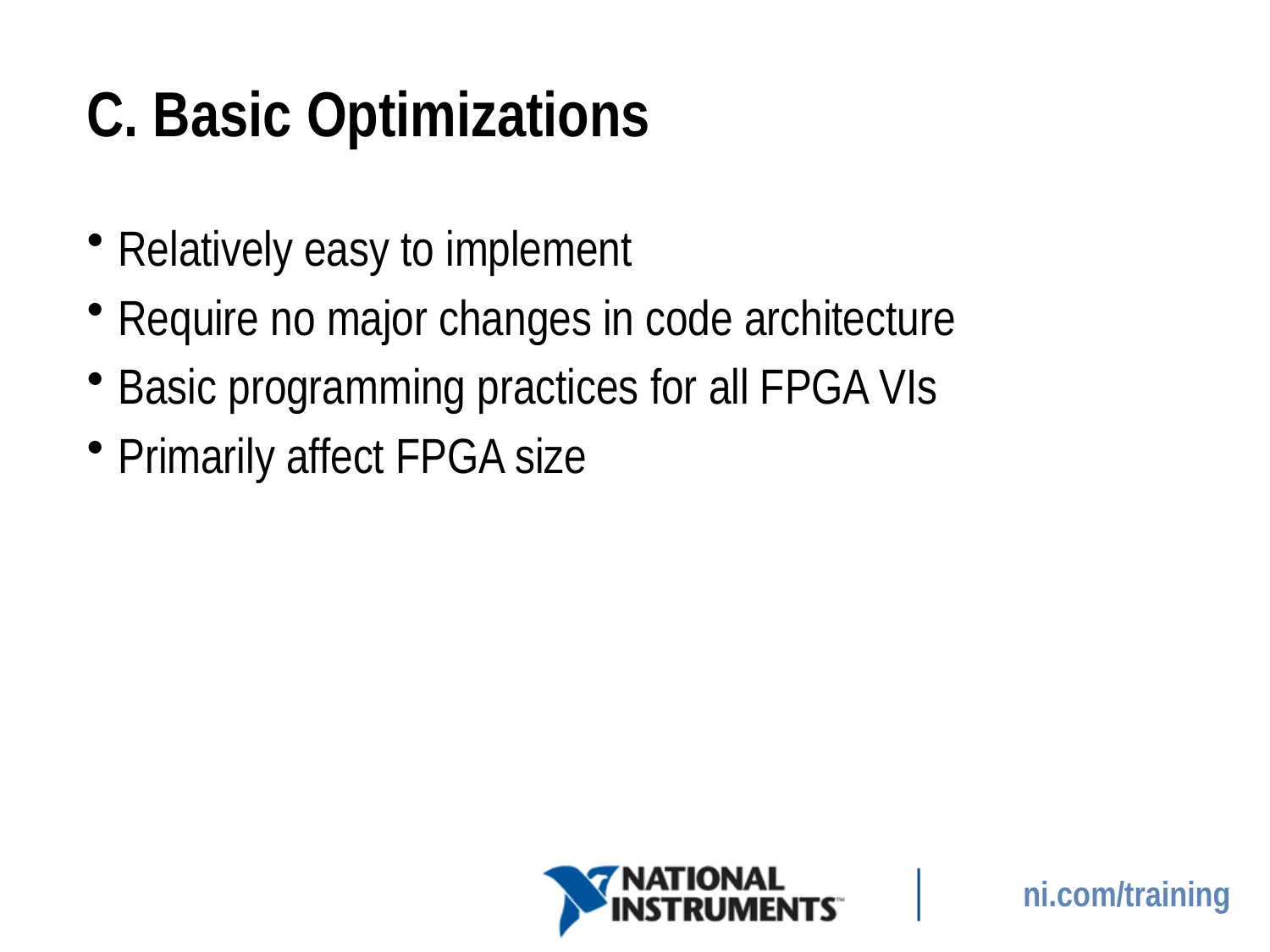

# C. Basic Optimizations
Relatively easy to implement
Require no major changes in code architecture
Basic programming practices for all FPGA VIs
Primarily affect FPGA size